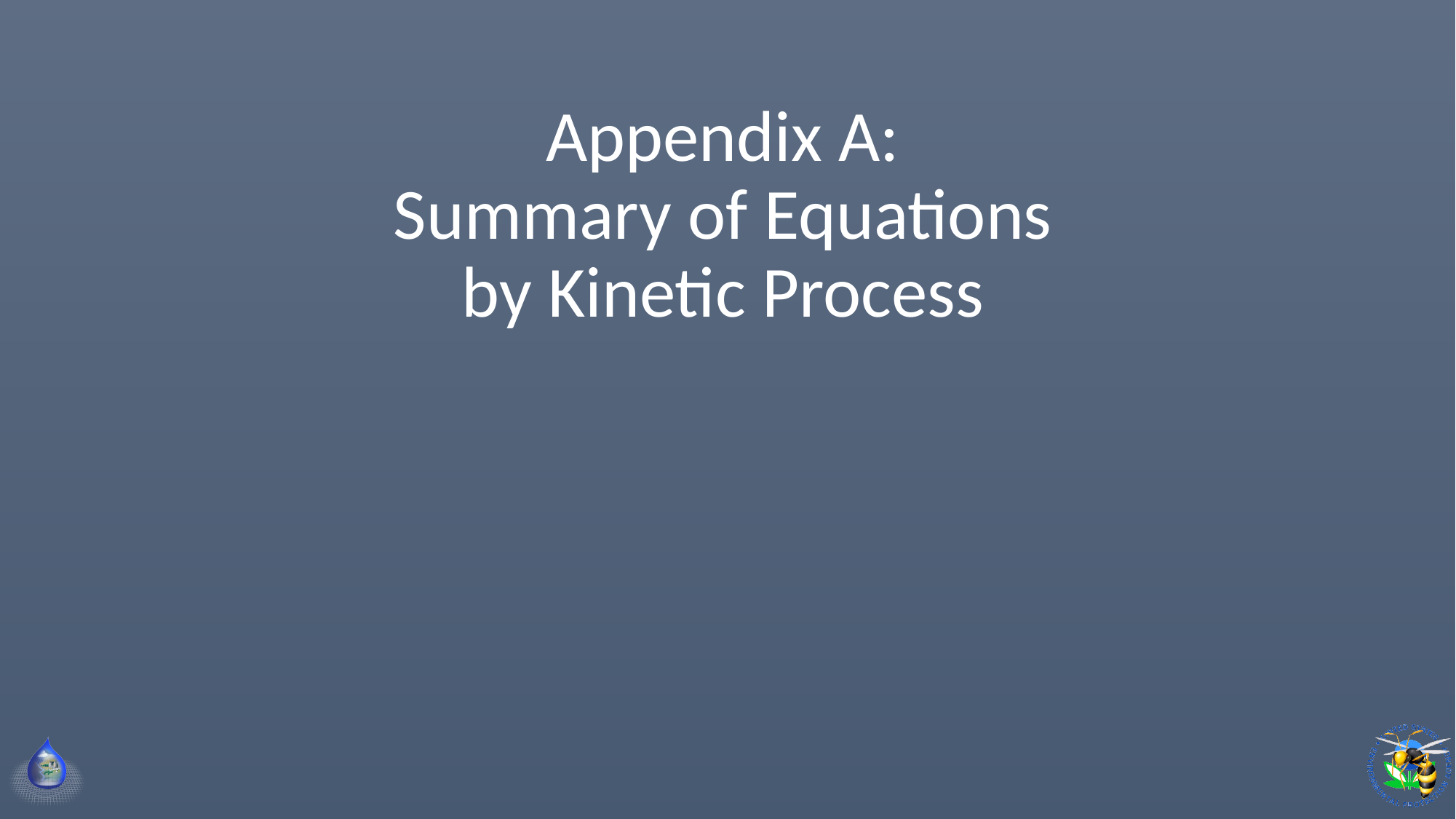

# Appendix A: Summary of Equations by Kinetic Process